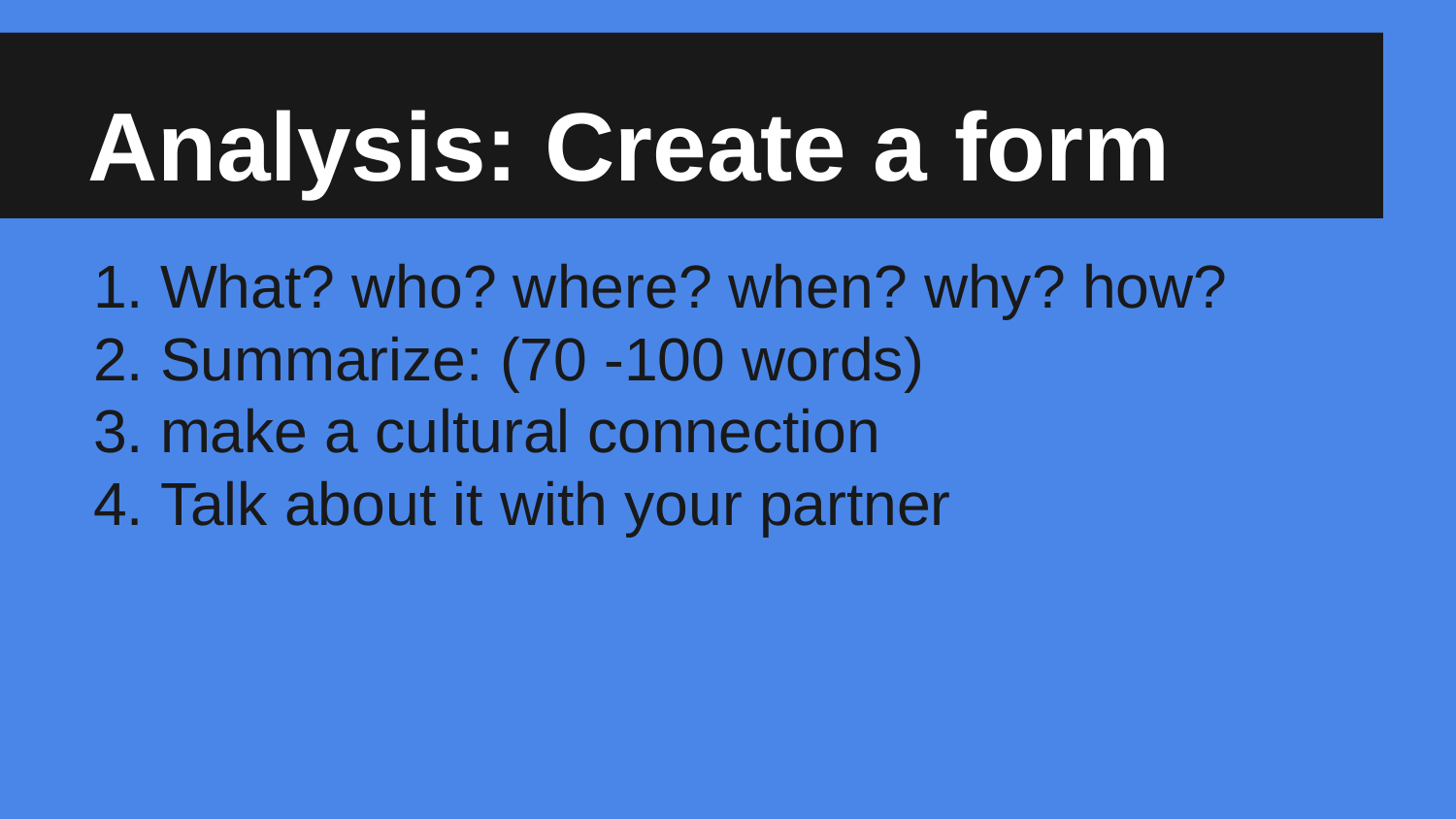

# Analysis: Create a form
What? who? where? when? why? how?
Summarize: (70 -100 words)
make a cultural connection
Talk about it with your partner